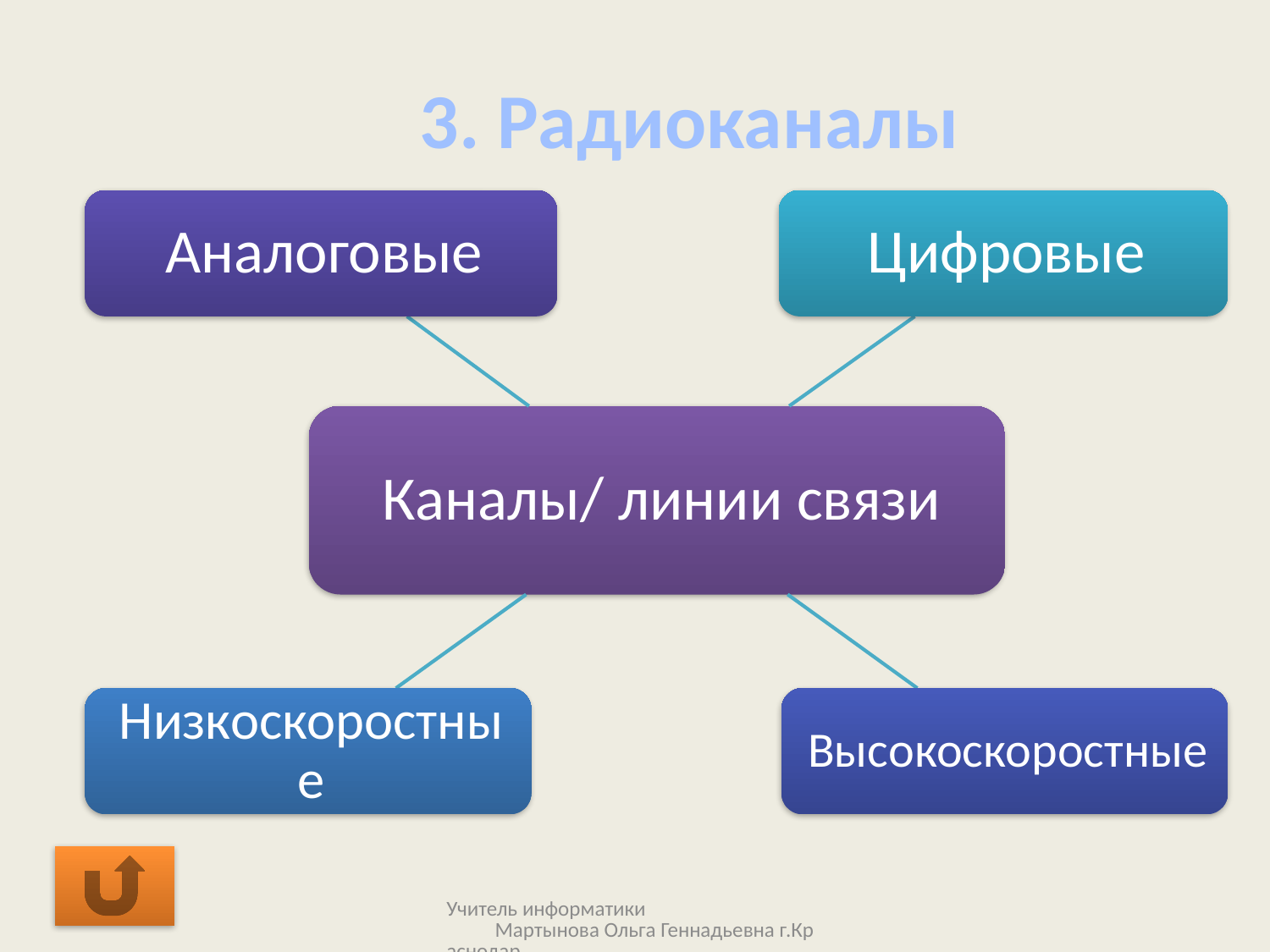

# 3. Радиоканалы
Каналы/ линии связи
Аналоговые
Высокоскоростные
Низкоскоростные
Цифровые

Учитель информатики                                              Мартынова Ольга Геннадьевна г.Краснодар